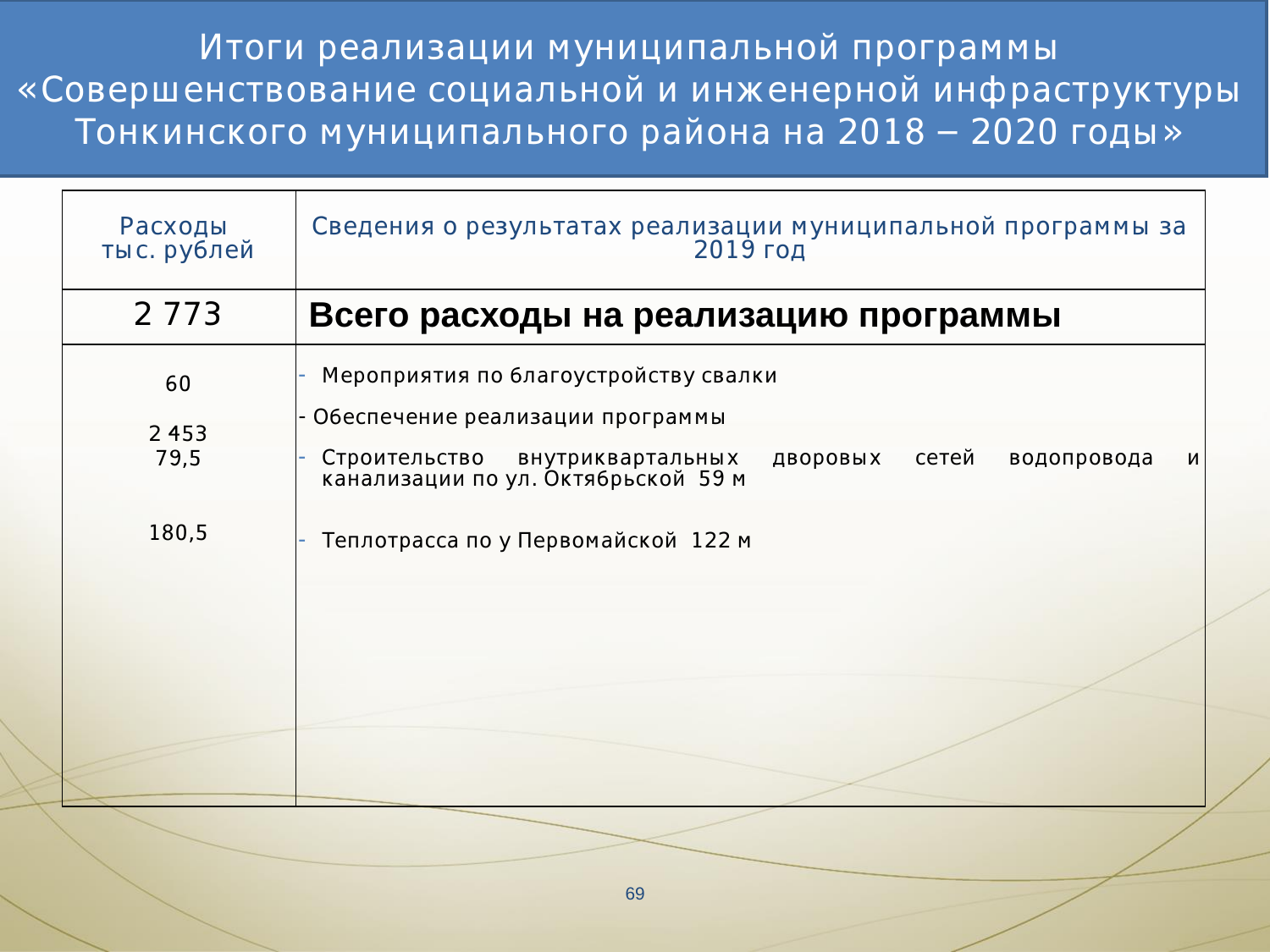

Итоги реализации муниципальной программы «Совершенствование социальной и инженерной инфраструктуры Тонкинского муниципального района на 2018 – 2020 годы»
| Расходы тыс. рублей | Сведения о результатах реализации муниципальной программы за 2019 год |
| --- | --- |
| 2 773 | Всего расходы на реализацию программы |
| 60 2 453 79,5 180,5 | Мероприятия по благоустройству свалки - Обеспечение реализации программы Строительство внутриквартальных дворовых сетей водопровода и канализации по ул. Октябрьской 59 м Теплотрасса по у Первомайской 122 м |
69